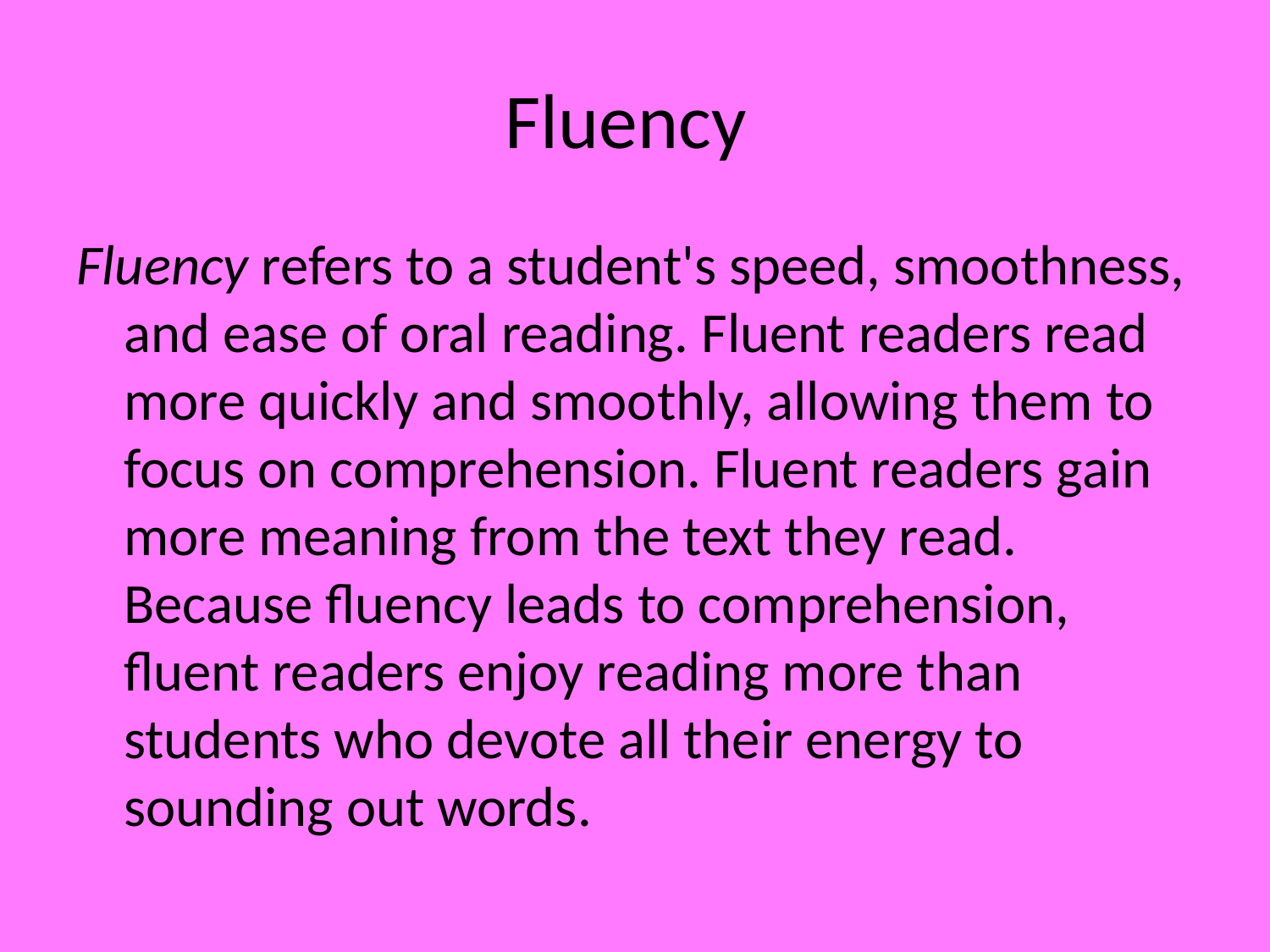

# Fluency
Fluency refers to a student's speed, smoothness, and ease of oral reading. Fluent readers read more quickly and smoothly, allowing them to focus on comprehension. Fluent readers gain more meaning from the text they read. Because fluency leads to comprehension, fluent readers enjoy reading more than students who devote all their energy to sounding out words.